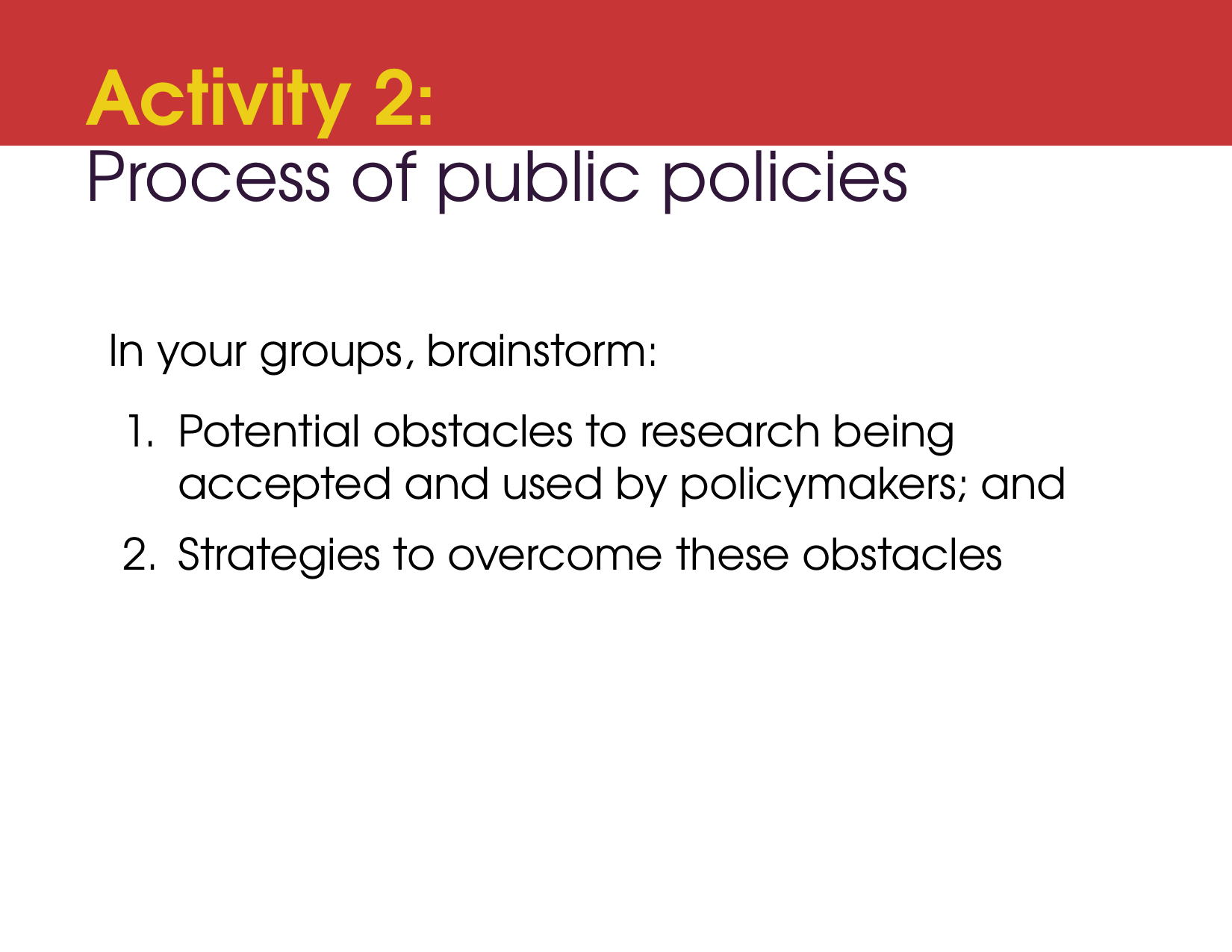

# Activity 2:
Process of public policies
In your groups, brainstorm:
Potential obstacles to research being accepted and used by policymakers; and
Strategies to overcome these obstacles